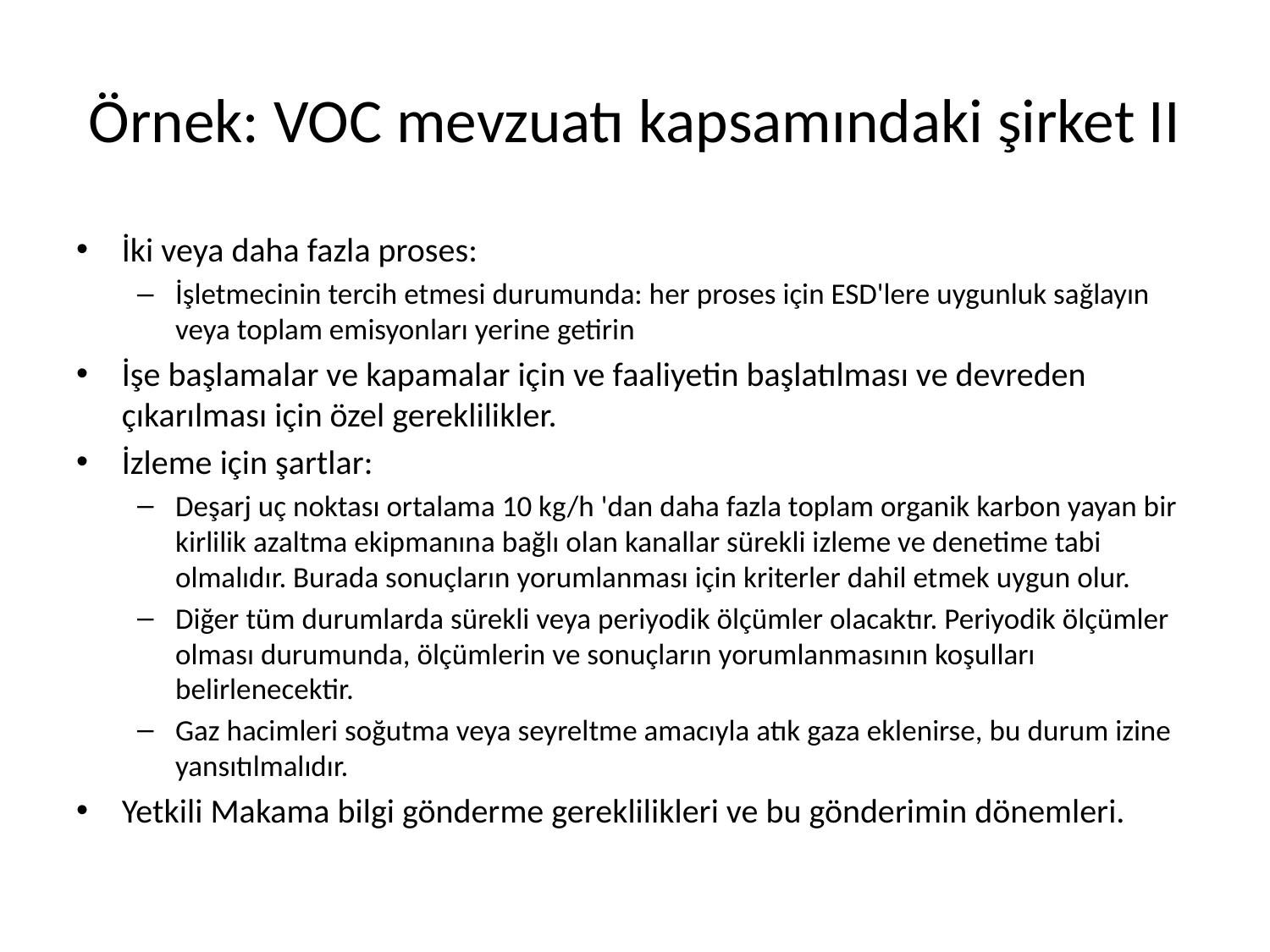

# Örnek: VOC mevzuatı kapsamındaki şirket II
İki veya daha fazla proses:
İşletmecinin tercih etmesi durumunda: her proses için ESD'lere uygunluk sağlayın veya toplam emisyonları yerine getirin
İşe başlamalar ve kapamalar için ve faaliyetin başlatılması ve devreden çıkarılması için özel gereklilikler.
İzleme için şartlar:
Deşarj uç noktası ortalama 10 kg/h 'dan daha fazla toplam organik karbon yayan bir kirlilik azaltma ekipmanına bağlı olan kanallar sürekli izleme ve denetime tabi olmalıdır. Burada sonuçların yorumlanması için kriterler dahil etmek uygun olur.
Diğer tüm durumlarda sürekli veya periyodik ölçümler olacaktır. Periyodik ölçümler olması durumunda, ölçümlerin ve sonuçların yorumlanmasının koşulları  belirlenecektir.
Gaz hacimleri soğutma veya seyreltme amacıyla atık gaza eklenirse, bu durum izine yansıtılmalıdır.
Yetkili Makama bilgi gönderme gereklilikleri ve bu gönderimin dönemleri.